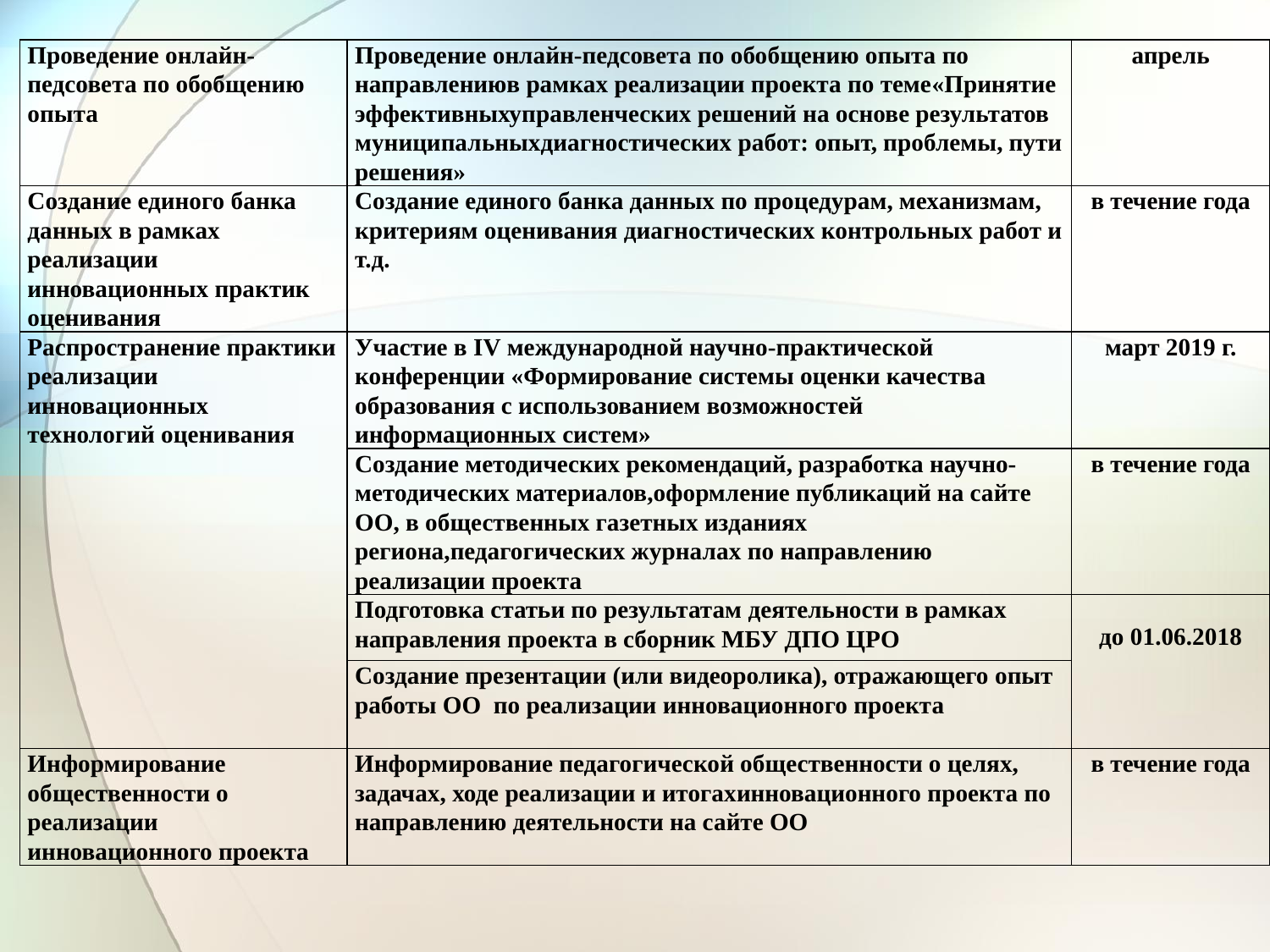

#
| Проведение онлайн-педсовета по обобщению опыта | Проведение онлайн-педсовета по обобщению опыта по направлениюв рамках реализации проекта по теме«Принятие эффективныхуправленческих решений на основе результатов муниципальныхдиагностических работ: опыт, проблемы, пути решения» | апрель |
| --- | --- | --- |
| Создание единого банка данных в рамках реализации инновационных практик оценивания | Создание единого банка данных по процедурам, механизмам, критериям оценивания диагностических контрольных работ и т.д. | в течение года |
| Распространение практики реализации инновационных технологий оценивания | Участие в IV международной научно-практической конференции «Формирование системы оценки качества образования с использованием возможностей информационных систем» | март 2019 г. |
|  | Создание методических рекомендаций, разработка научно-методических материалов,оформление публикаций на сайте ОО, в общественных газетных изданиях региона,педагогических журналах по направлению реализации проекта | в течение года |
|  | Подготовка статьи по результатам деятельности в рамках направления проекта в сборник МБУ ДПО ЦРО | до 01.06.2018 |
|  | Создание презентации (или видеоролика), отражающего опыт работы ОО по реализации инновационного проекта |  |
| Информирование общественности о реализации инновационного проекта | Информирование педагогической общественности о целях, задачах, ходе реализации и итогахинновационного проекта по направлению деятельности на сайте ОО | в течение года |